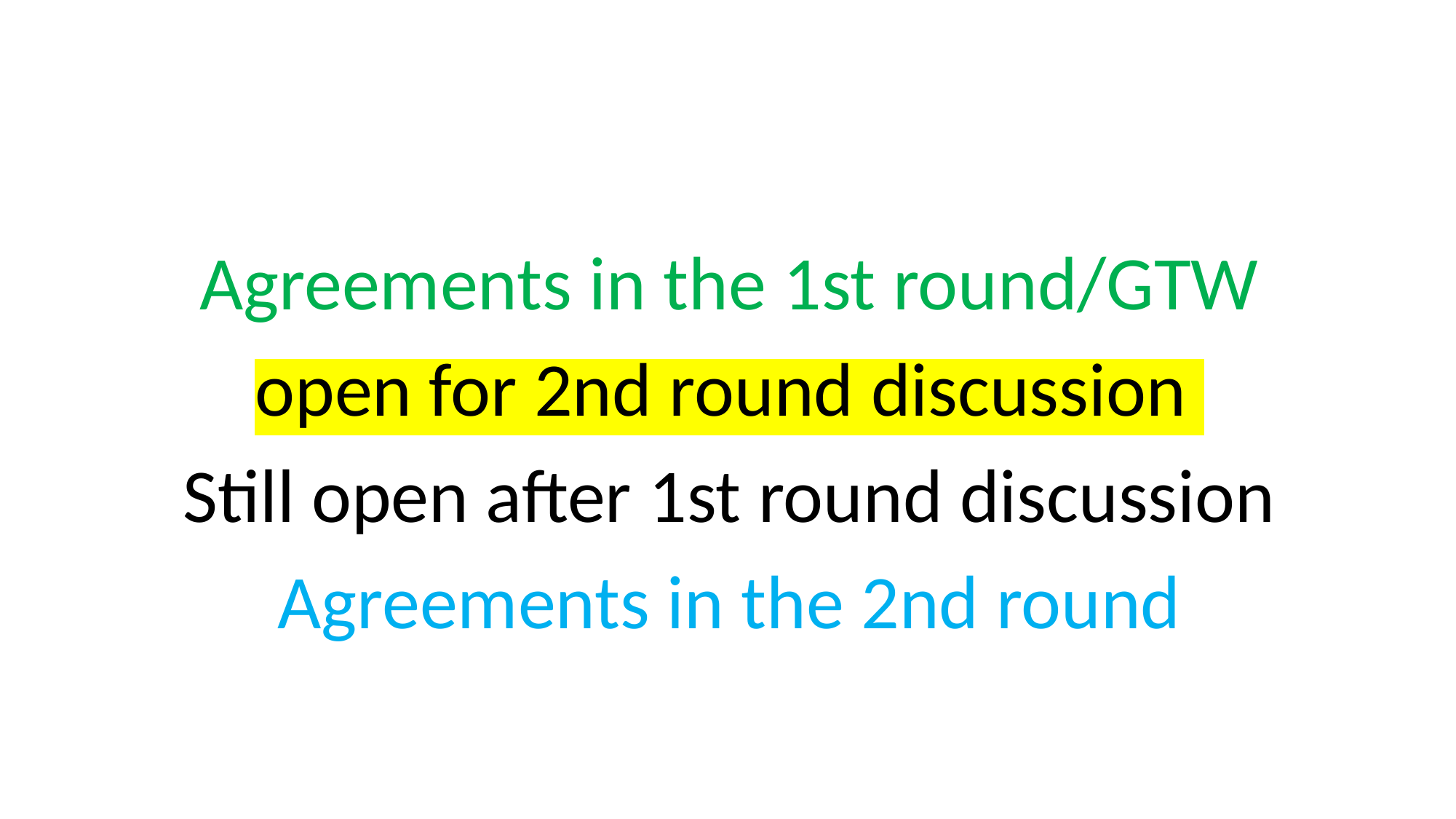

Agreements in the 1st round/GTW
open for 2nd round discussion
Still open after 1st round discussion
Agreements in the 2nd round